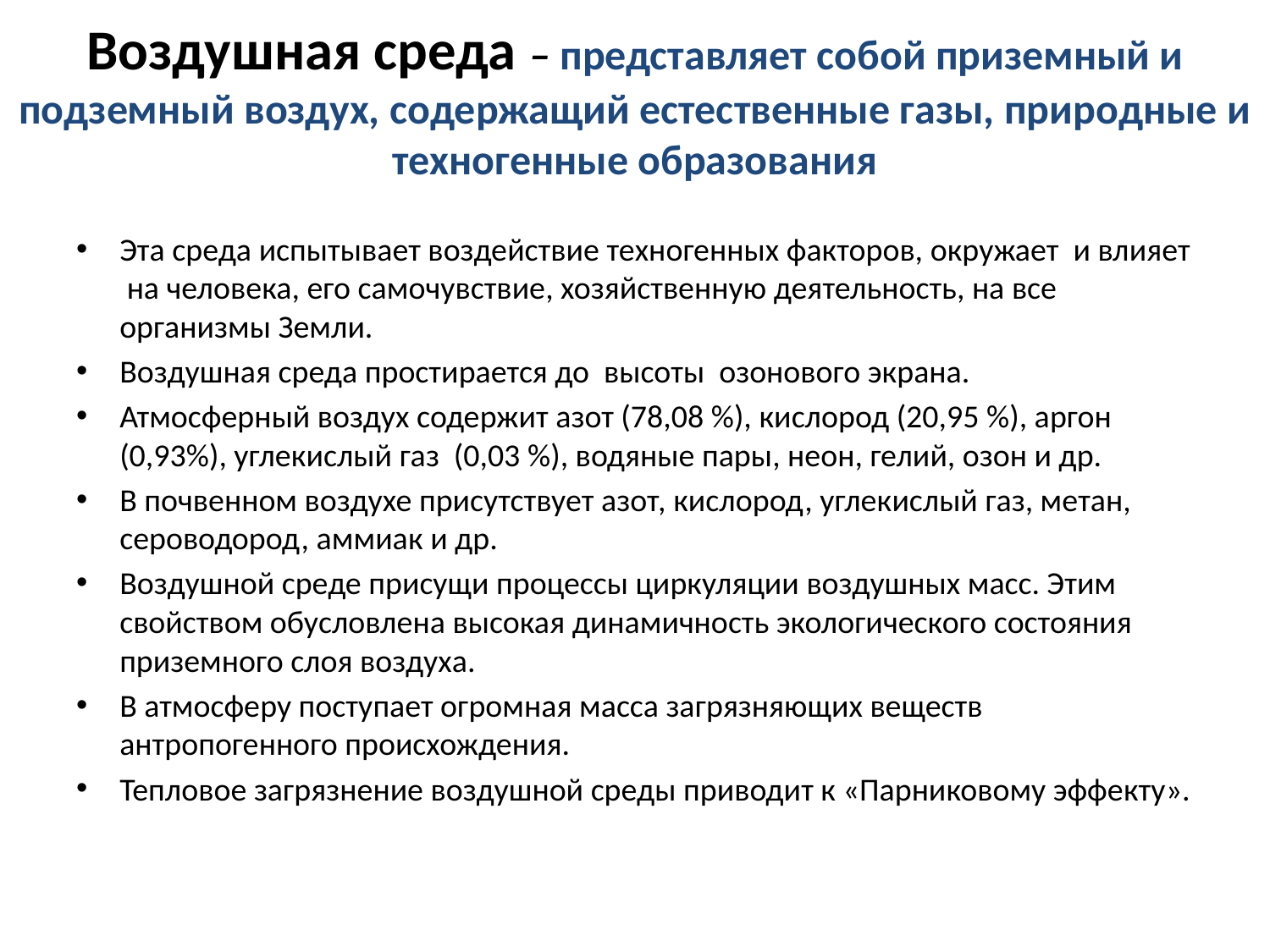

# Воздушная среда – представляет собой приземный и подземный воздух, содержащий естественные газы, природные и техногенные образования
Эта среда испытывает воздействие техногенных факторов, окружает  и влияет  на человека, его самочувствие, хозяйственную деятельность, на все организмы Земли.
Воздушная среда простирается до  высоты  озонового экрана.
Атмосферный воздух содержит азот (78,08 %), кислород (20,95 %), аргон (0,93%), углекислый газ  (0,03 %), водяные пары, неон, гелий, озон и др.
В почвенном воздухе присутствует азот, кислород, углекислый газ, метан, сероводород, аммиак и др.
Воздушной среде присущи процессы циркуляции воздушных масс. Этим свойством обусловлена высокая динамичность экологического состояния  приземного слоя воздуха.
В атмосферу поступает огромная масса загрязняющих веществ  антропогенного происхождения.
Тепловое загрязнение воздушной среды приводит к «Парниковому эффекту».